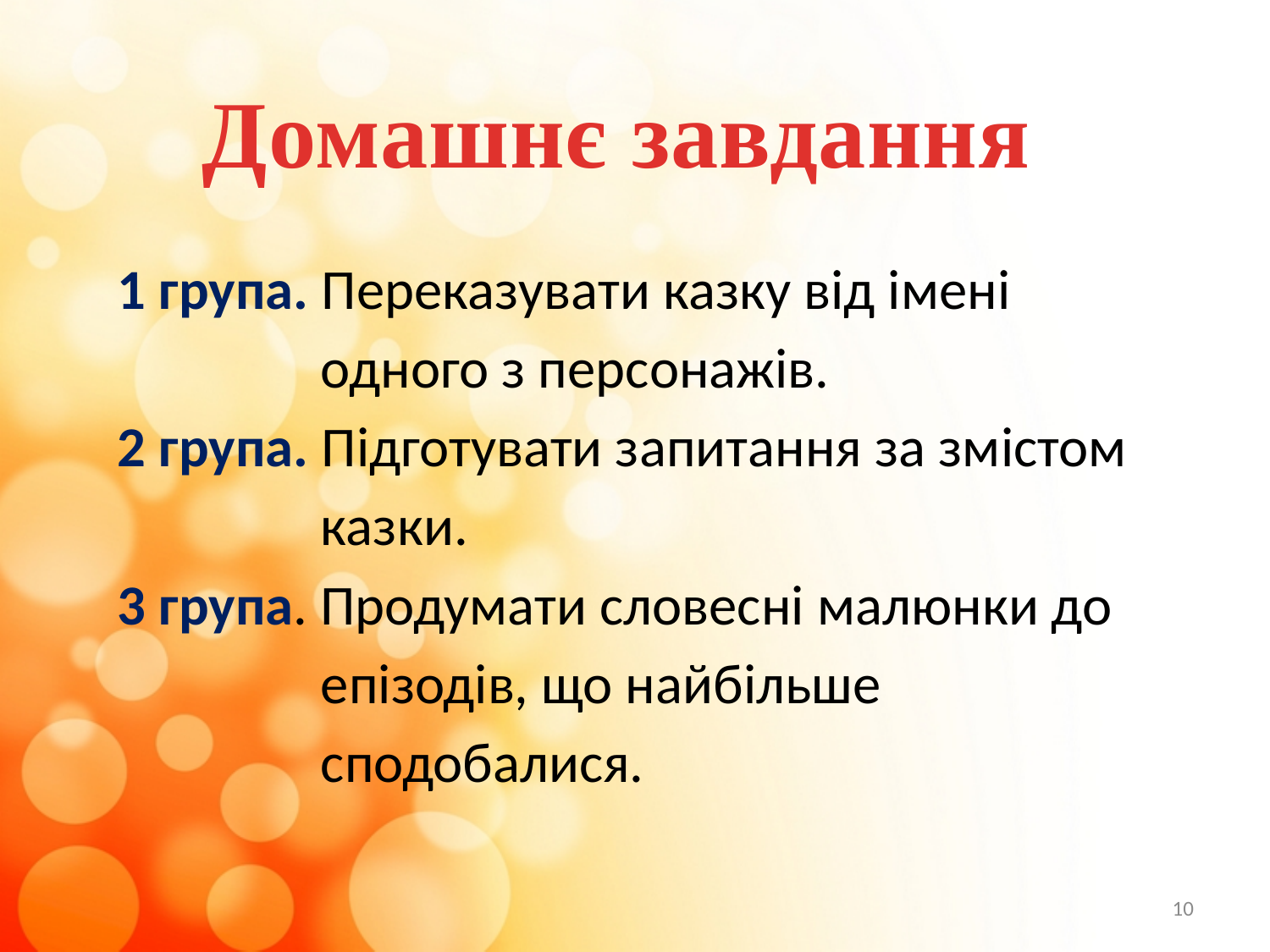

Домашнє завдання
1 група. Переказувати казку від імені
                одного з персонажів.
2 група. Підготувати запитання за змістом
                казки.
3 група. Продумати словесні малюнки до
                епізодів, що найбільше
                сподобалися.
10